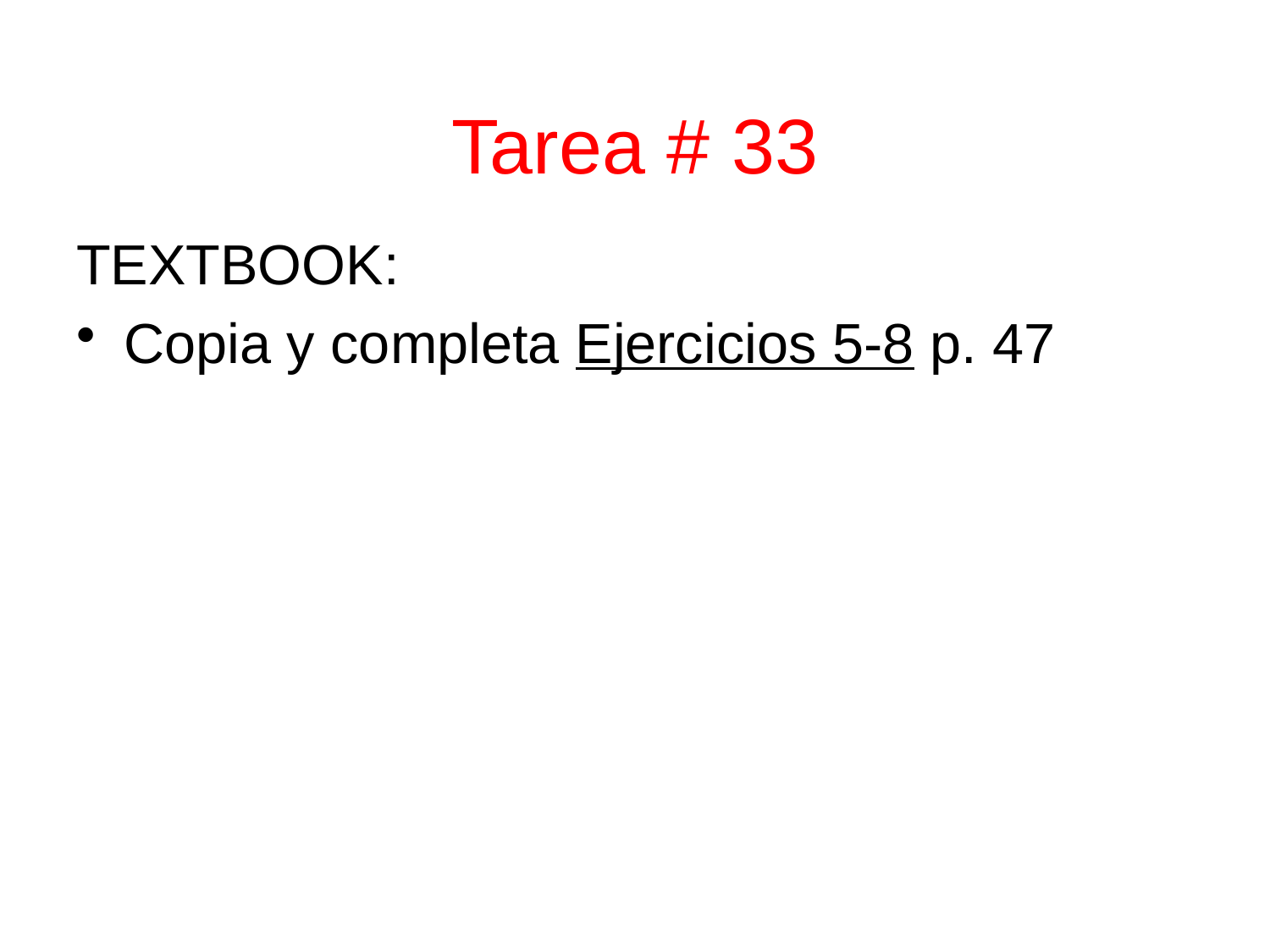

Tarea # 33
TEXTBOOK:
Copia y completa Ejercicios 5-8 p. 47